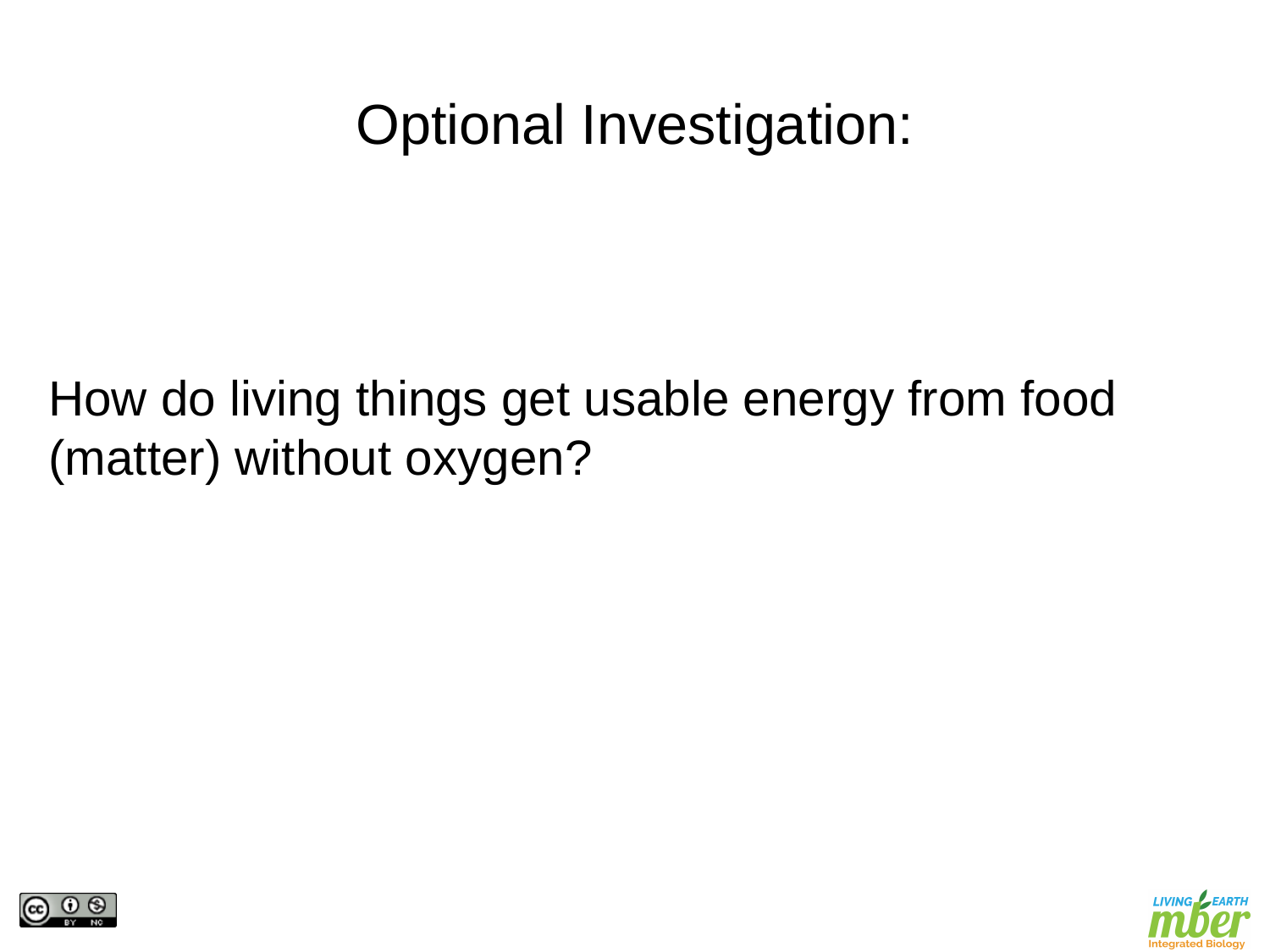

Optional Investigation:
How do living things get usable energy from food (matter) without oxygen?